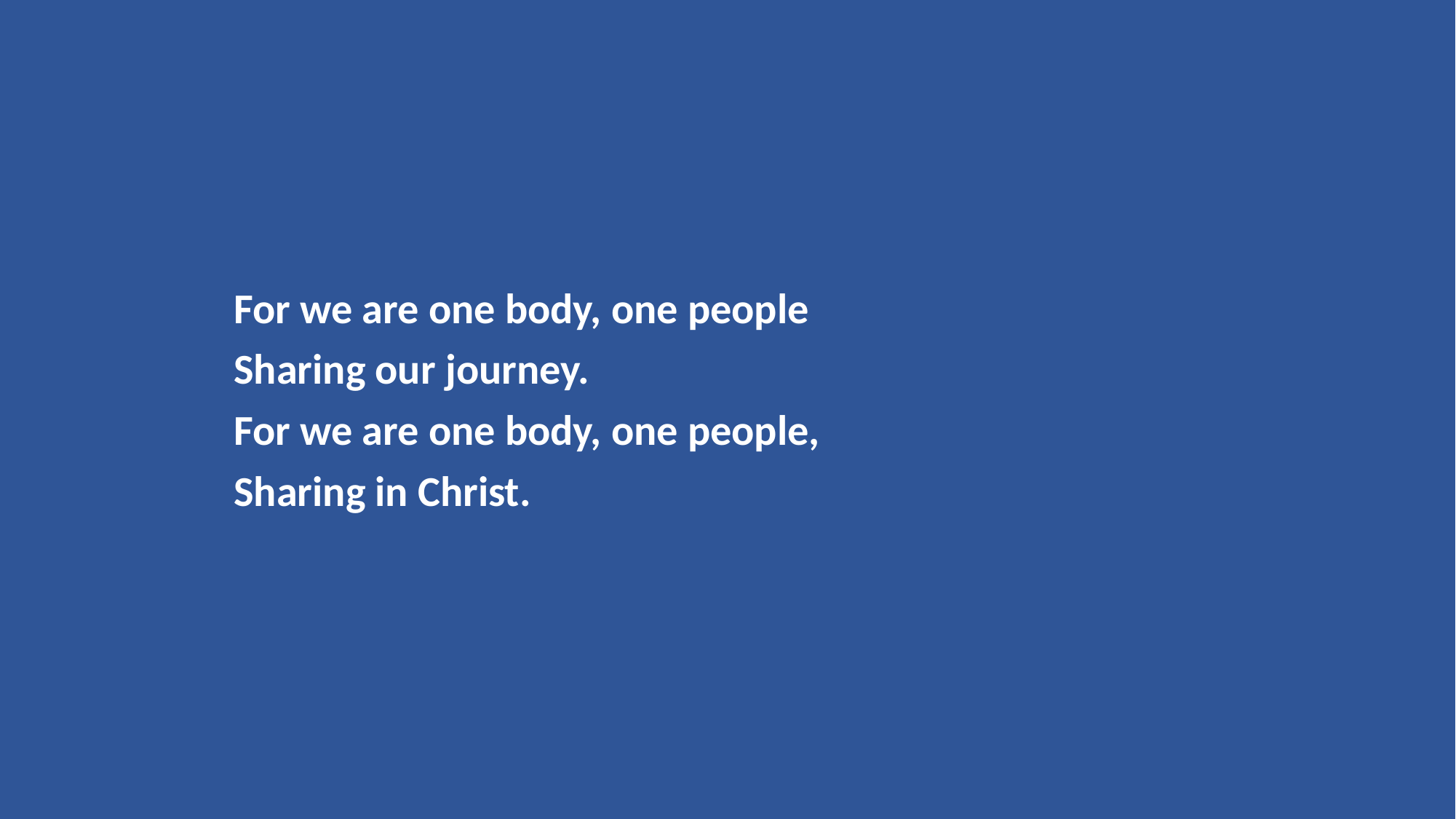

For we are one body, one people
Sharing our journey.
For we are one body, one people,
Sharing in Christ.